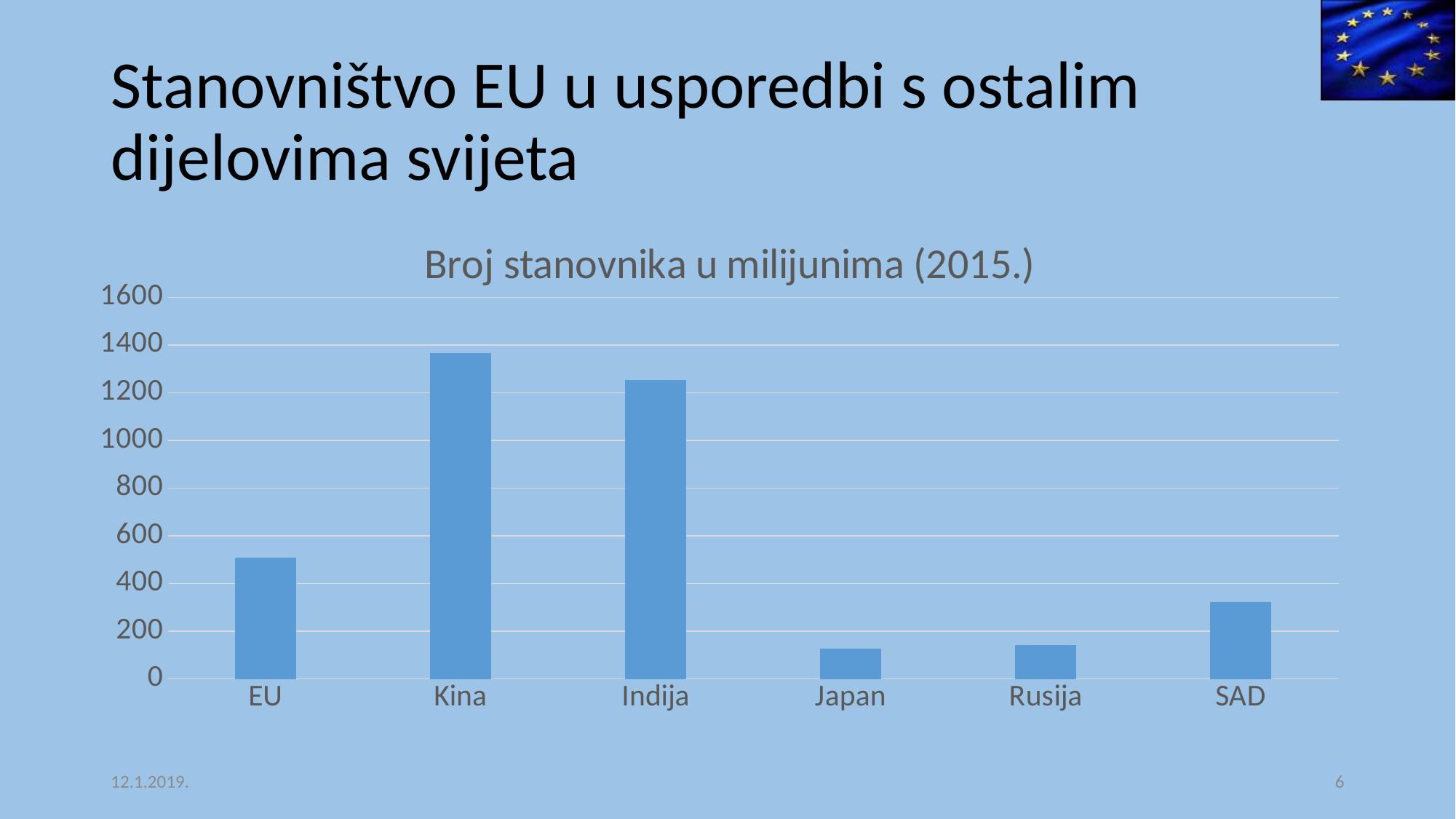

# Stanovništvo EU u usporedbi s ostalim dijelovima svijeta

### Chart: Broj stanovnika u milijunima (2015.)

| Category | Broj |
|---|---|
| EU | 508.0 |
| Kina | 1367.0 |
| Indija | 1252.0 |
| Japan | 127.0 |
| Rusija | 141.0 |
| SAD | 321.0 |
12.1.2019.
6